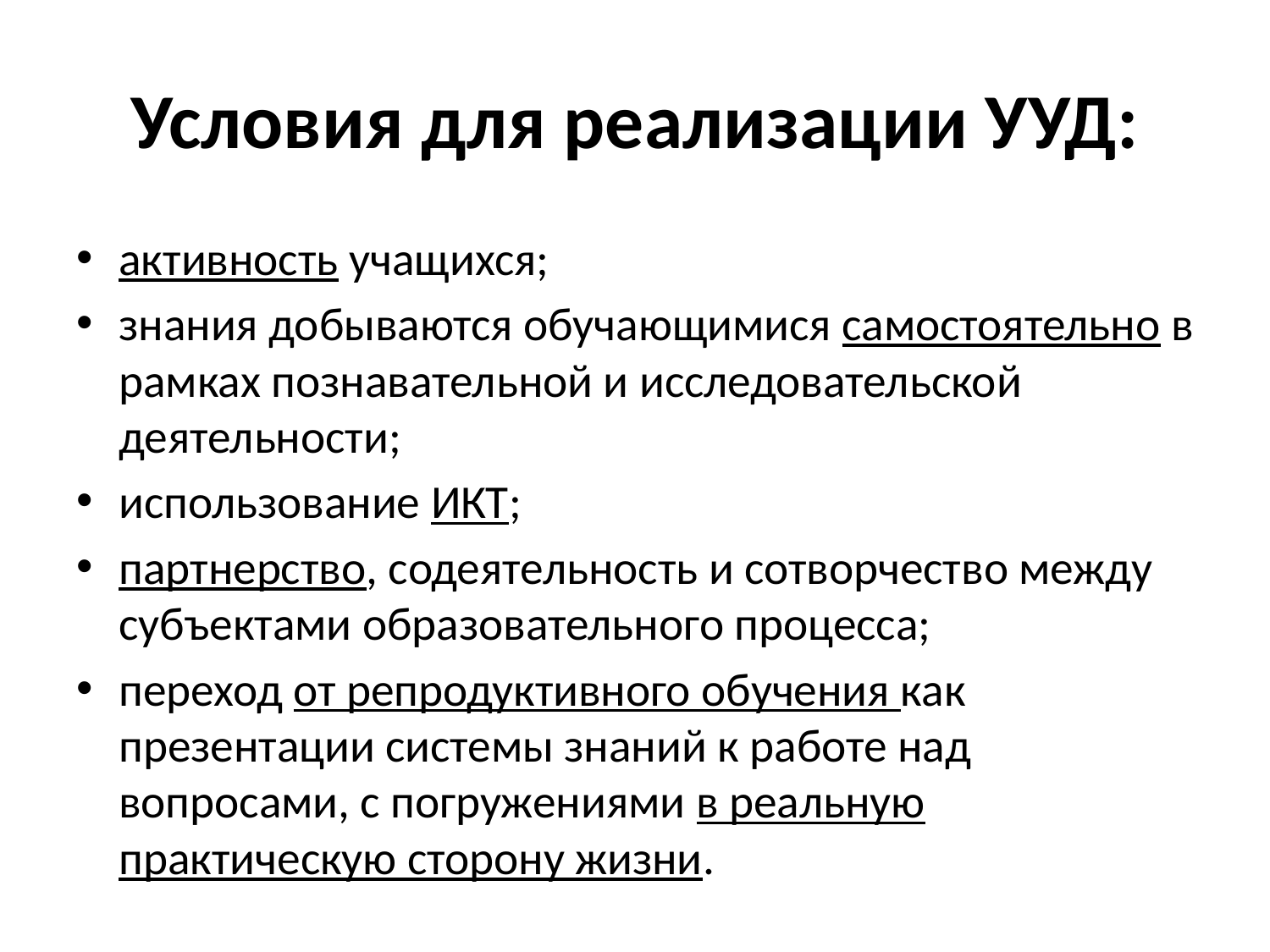

# Условия для реализации УУД:
активность учащихся;
знания добываются обучающимися самостоятельно в рамках познавательной и исследовательской деятельности;
использование ИКТ;
партнерство, содеятельность и сотворчество между субъектами образовательного процесса;
переход от репродуктивного обучения как презентации системы знаний к работе над вопросами, с погружениями в реальную практическую сторону жизни.